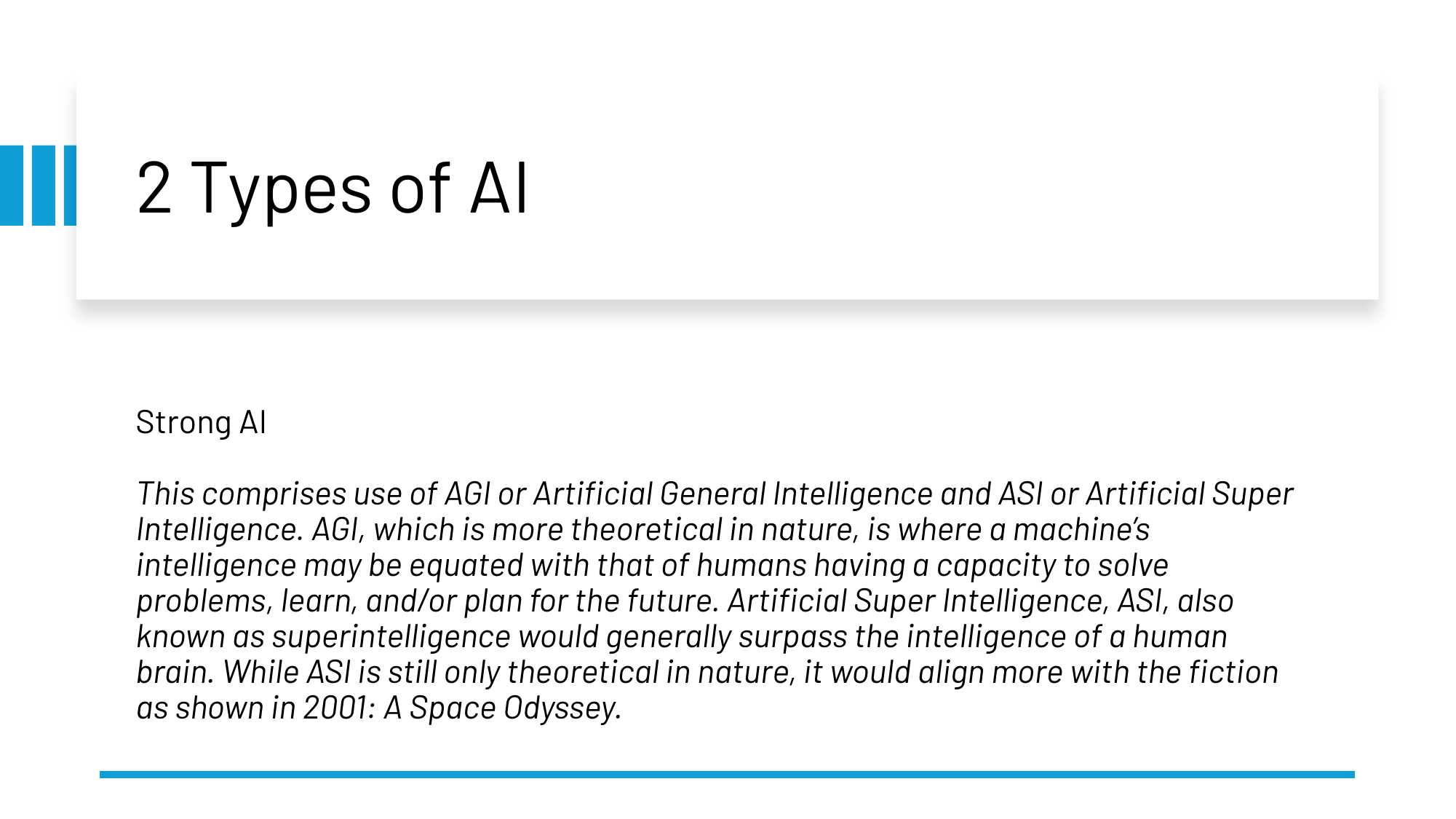

# 2 Types of AI

Strong AI

This comprises use of AGI or Artificial General Intelligence and ASI or Artificial Super Intelligence. AGI, which is more theoretical in nature, is where a machine’s intelligence may be equated with that of humans having a capacity to solve problems, learn, and/or plan for the future. Artificial Super Intelligence, ASI, also known as superintelligence would generally surpass the intelligence of a human brain. While ASI is still only theoretical in nature, it would align more with the fiction as shown in 2001: A Space Odyssey.